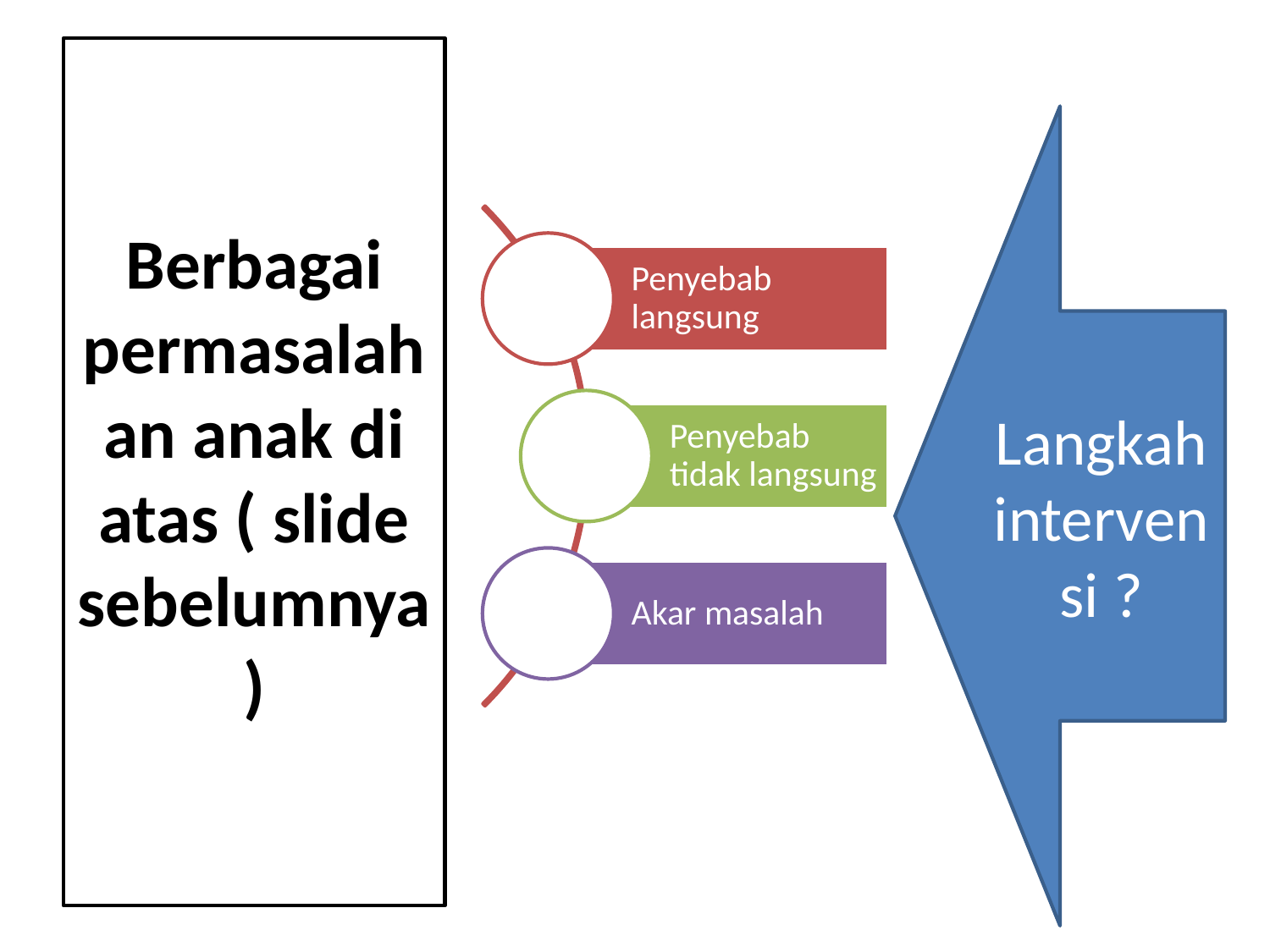

Penyebab langsung
Penyebab tidak langsung
Akar masalah
# Berbagai permasalahan anak di atas ( slide sebelumnya)
Langkah intervensi ?